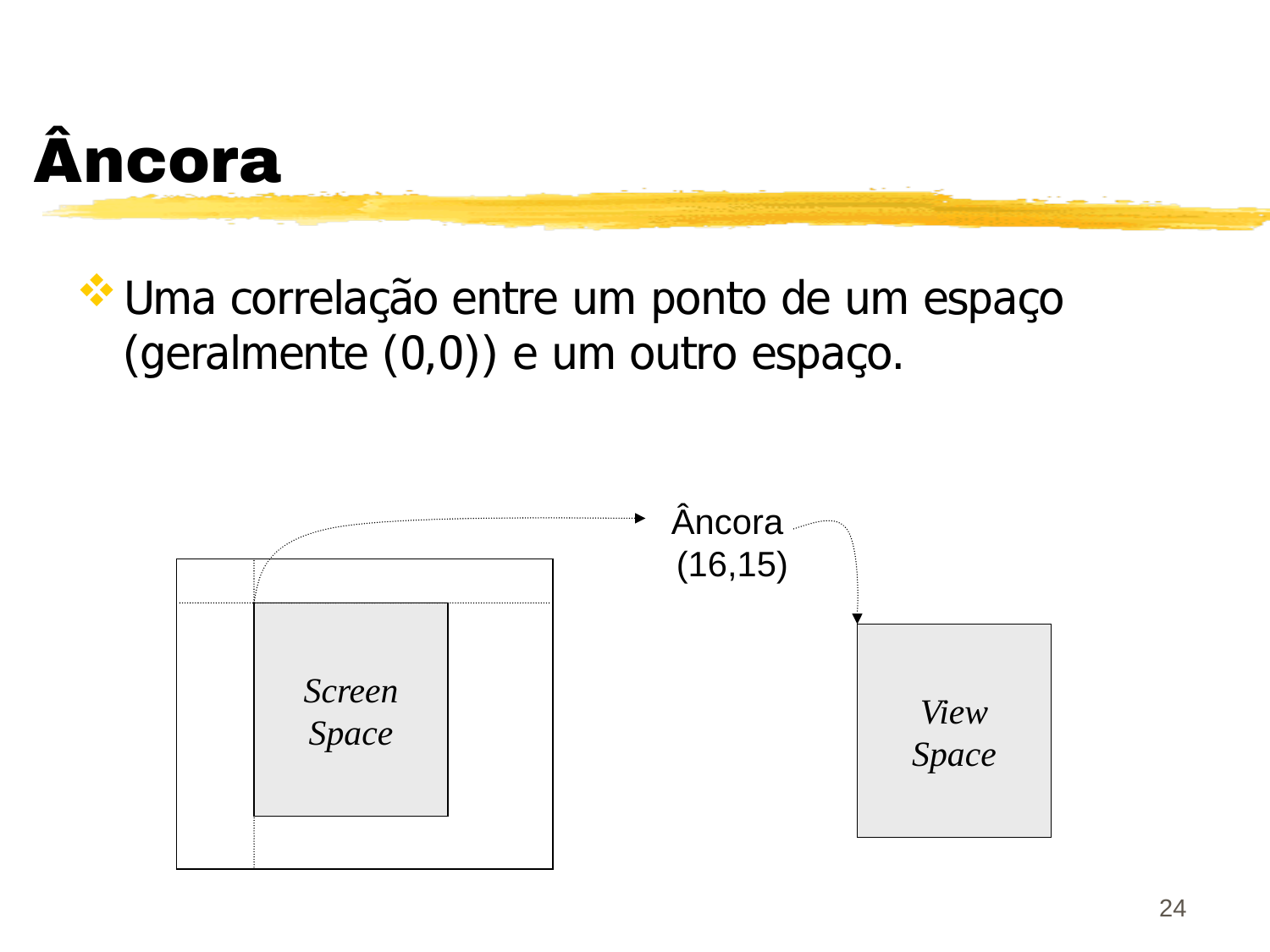

# Âncora
Uma correlação entre um ponto de um espaço (geralmente (0,0)) e um outro espaço.

Âncora
(16,15)

Screen
Space
View
Space
24